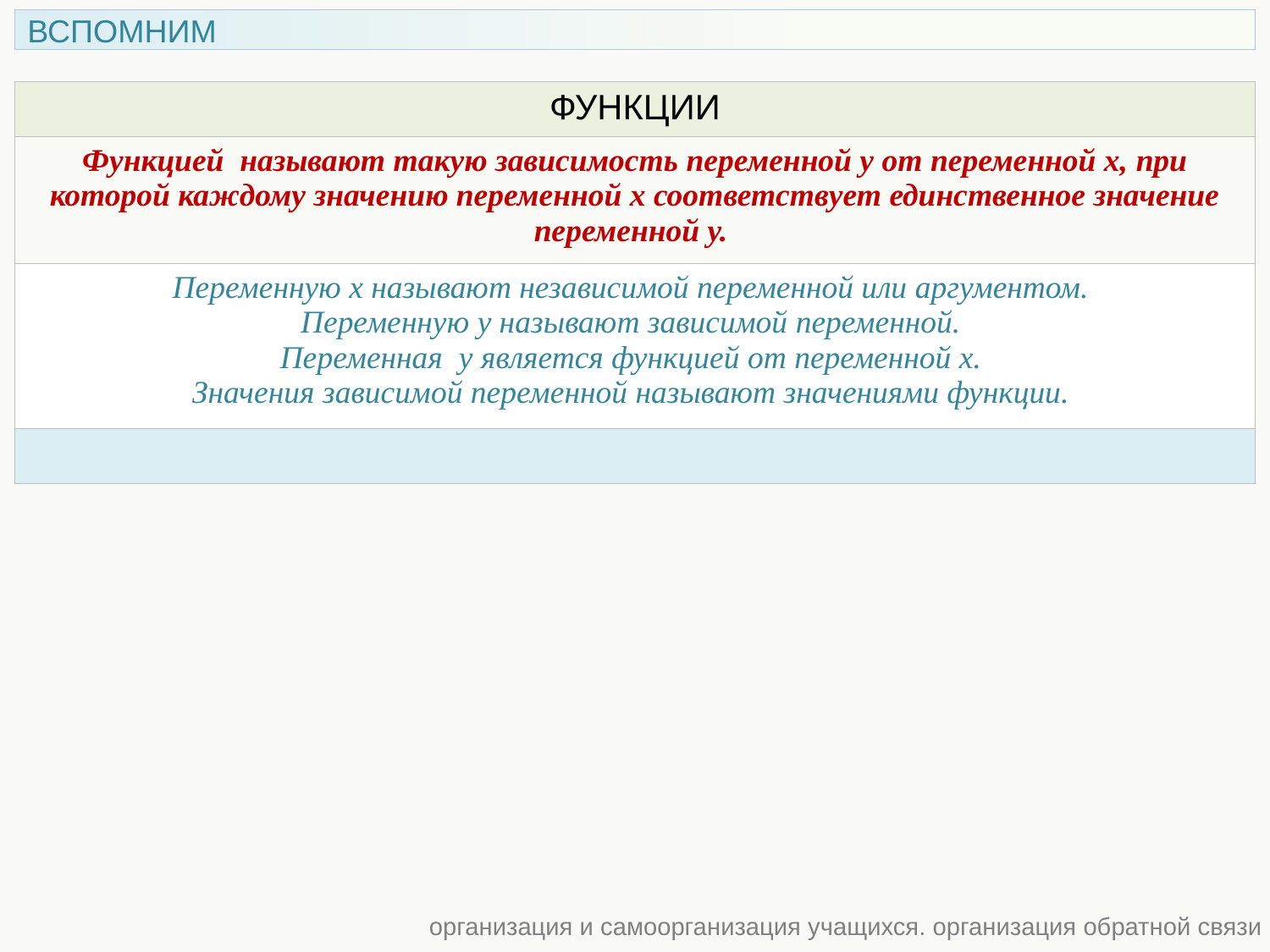

ВСПОМНИМ
| ФУНКЦИИ |
| --- |
| Функцией называют такую зависимость переменной у от переменной х, при которой каждому значению переменной х соответствует единственное значение переменной у. |
| Переменную х называют независимой переменной или аргументом. Переменную у называют зависимой переменной. Переменная у является функцией от переменной х. Значения зависимой переменной называют значениями функции. |
|  |
организация и самоорганизация учащихся. организация обратной связи